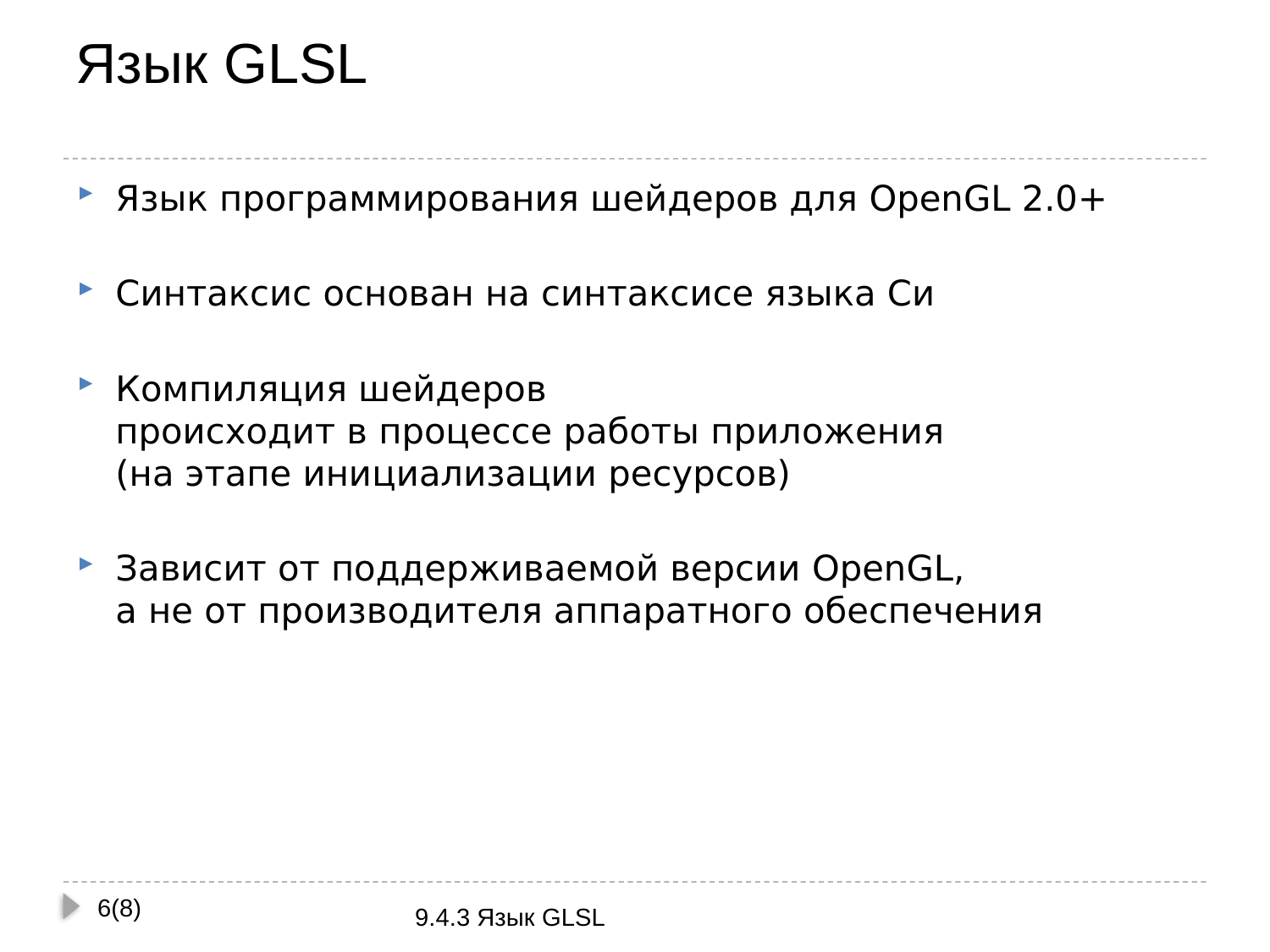

# Язык GLSL
Язык программирования шейдеров для OpenGL 2.0+
Синтаксис основан на синтаксисе языка Си
Компиляция шейдеров
происходит в процессе работы приложения
(на этапе инициализации ресурсов)
Зависит от поддерживаемой версии OpenGL,
а не от производителя аппаратного обеспечения
6(8)
9.4.3 Язык GLSL